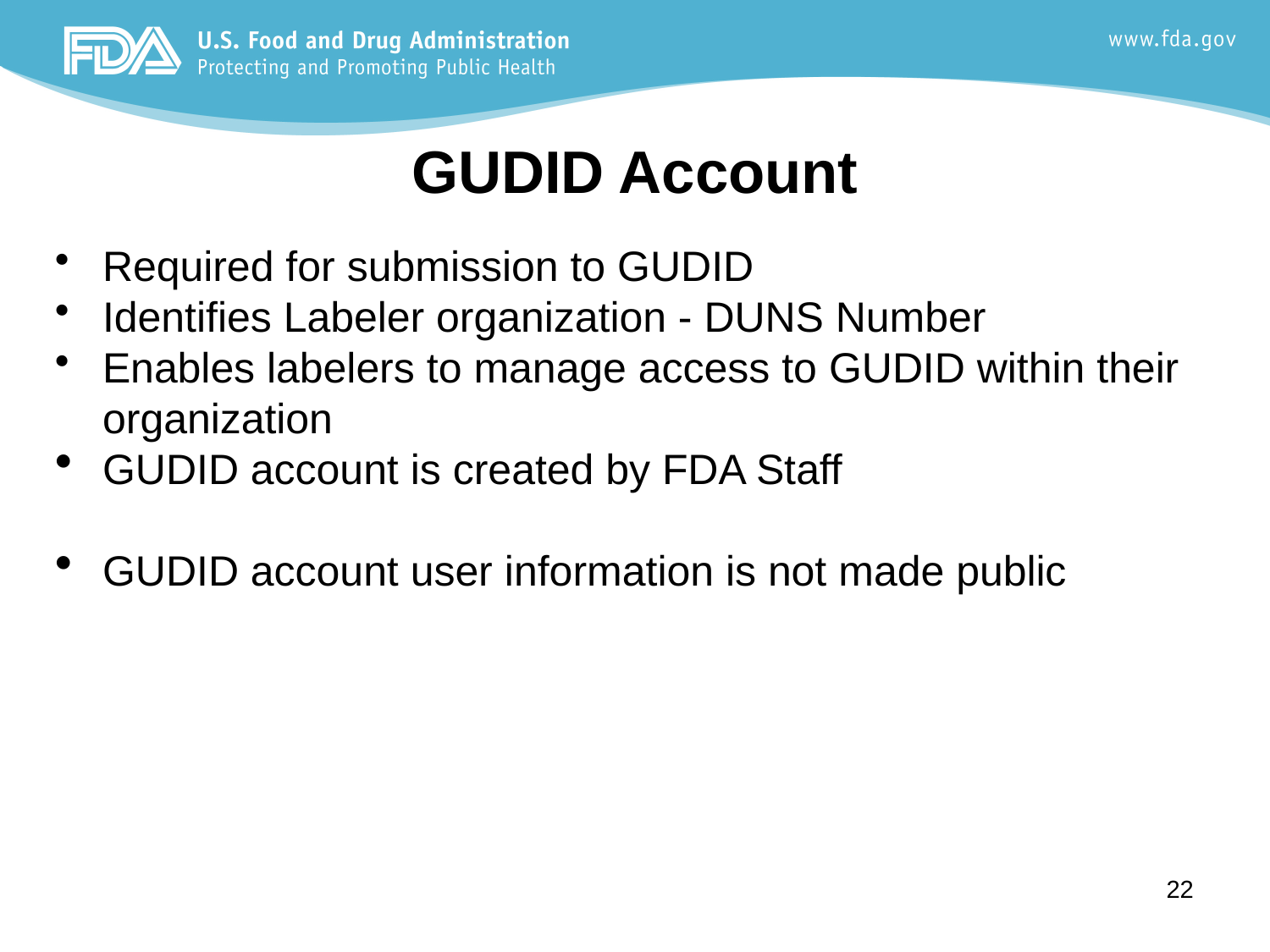

GUDID Account
Required for submission to GUDID
Identifies Labeler organization - DUNS Number
Enables labelers to manage access to GUDID within their organization
GUDID account is created by FDA Staff

GUDID account user information is not made public

22